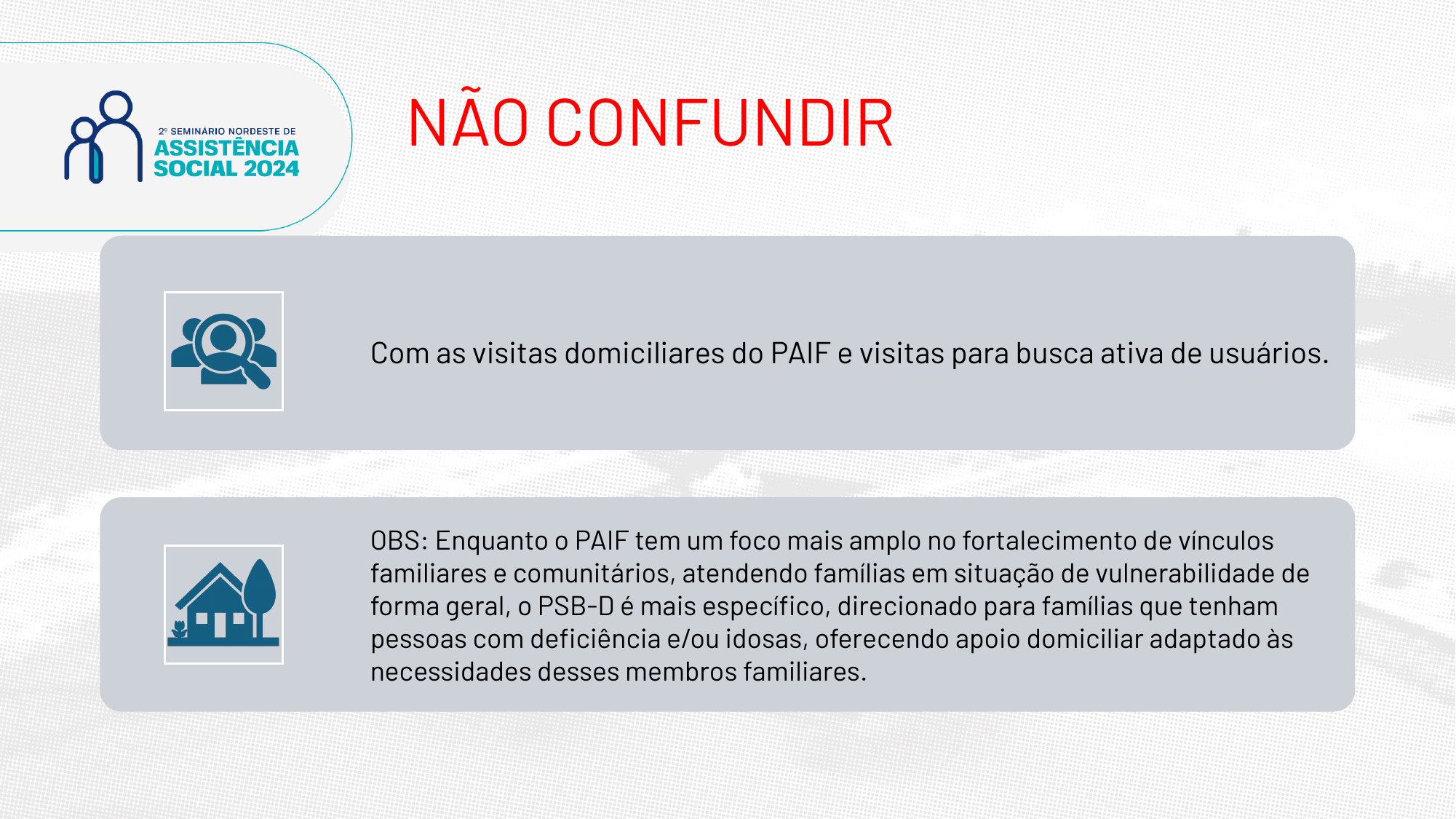

# NÃO CONFUNDIR
Com as visitas domiciliares do PAIF e visitas para busca ativa de usuários.
OBS: Enquanto o PAIF tem um foco mais amplo no fortalecimento de vínculos familiares e comunitários, atendendo famílias em situação de vulnerabilidade de forma geral, o PSB-D é mais específico, direcionado para famílias que tenham pessoas com deficiência e/ou idosas, oferecendo apoio domiciliar adaptado às necessidades desses membros familiares.